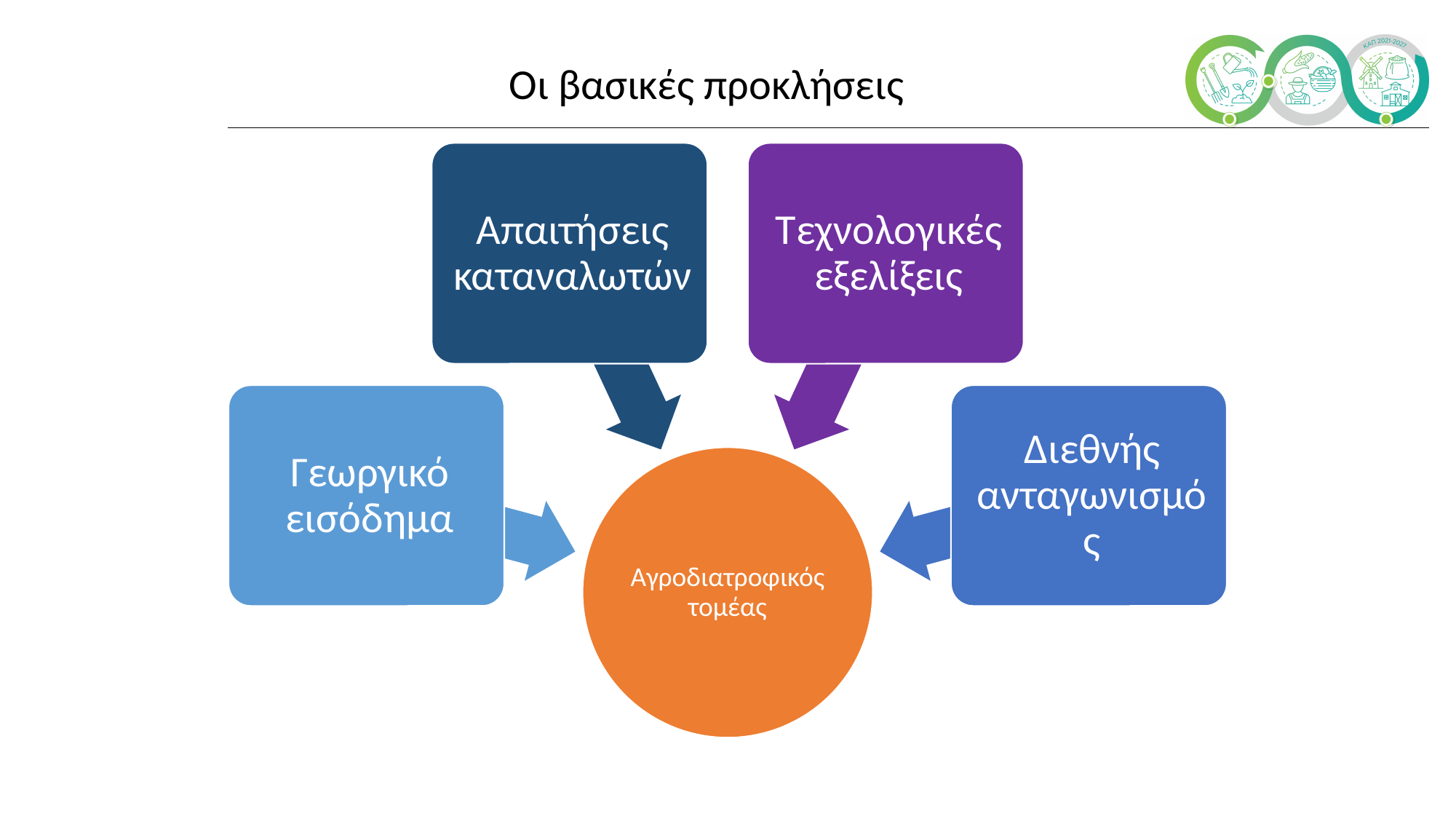

# Οι βασικές προκλήσεις
Αγροδιατροφικός τομέας
Γεωργικό εισόδημα
Απαιτήσεις καταναλωτών
Τεχνολογικές εξελίξεις
Διεθνής ανταγωνισμός